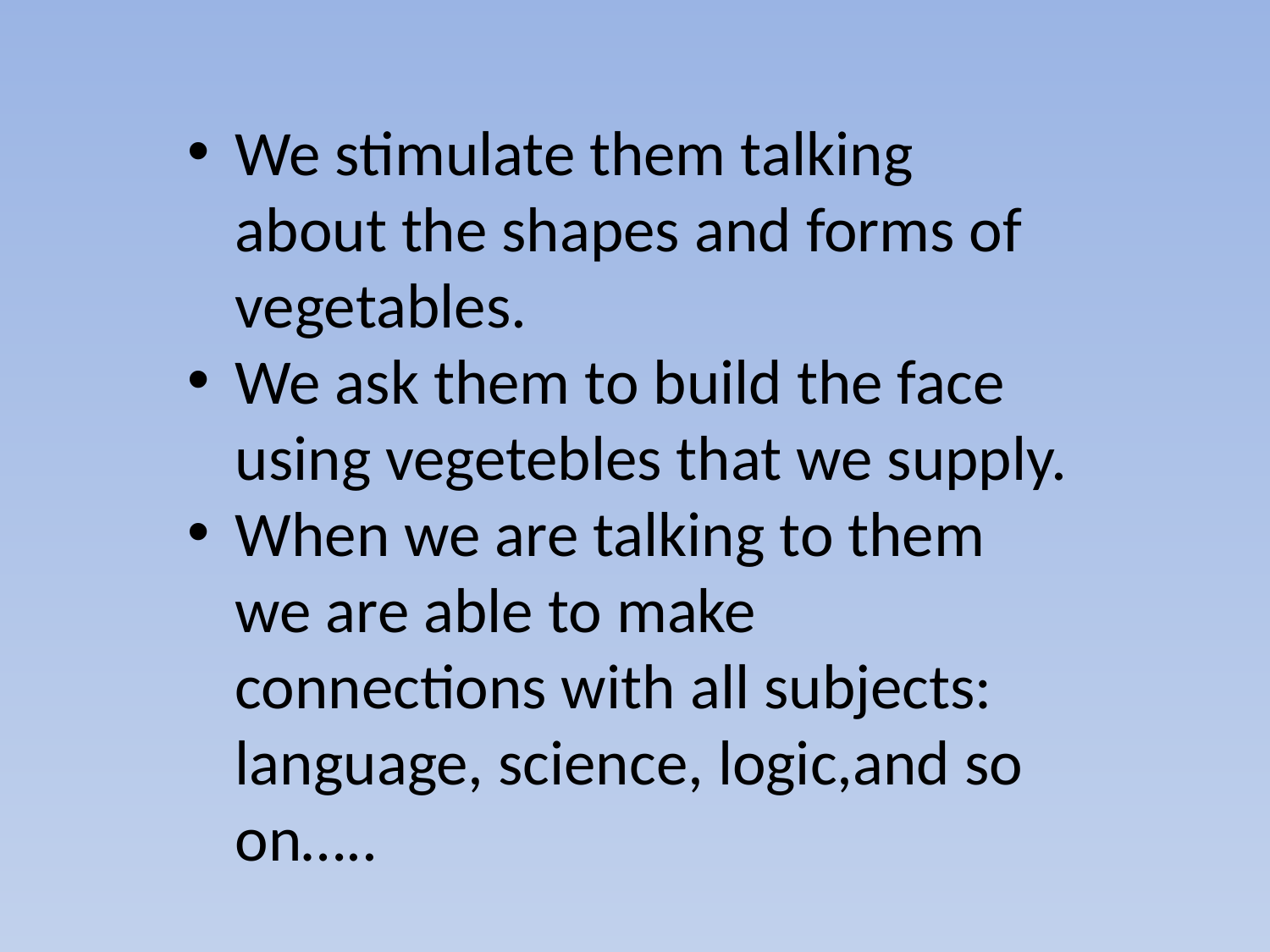

We stimulate them talking about the shapes and forms of vegetables.
We ask them to build the face using vegetebles that we supply.
When we are talking to them we are able to make connections with all subjects: language, science, logic,and so on…..